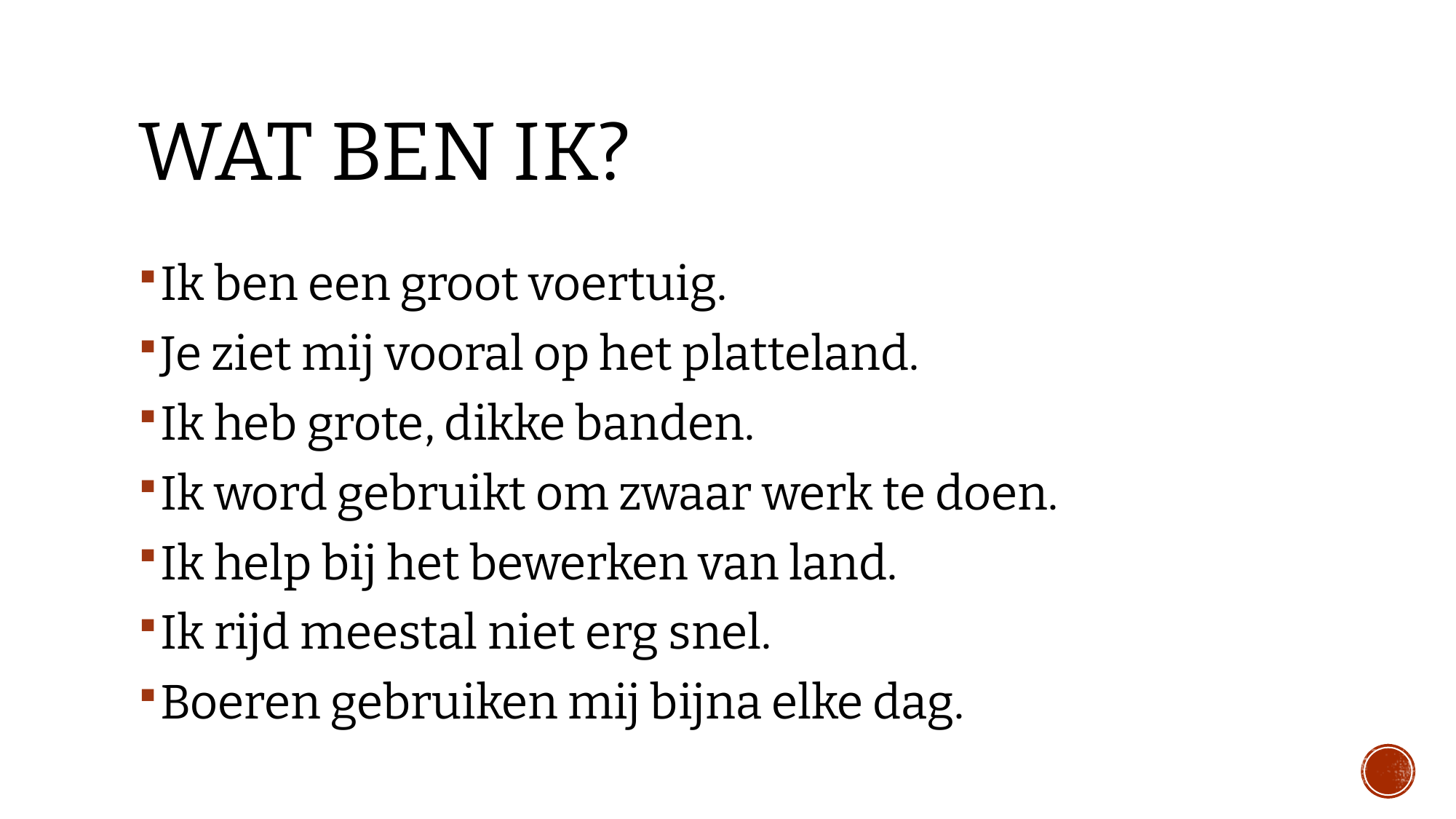

# Wat ben ik?
Ik ben een groot voertuig.
Je ziet mij vooral op het platteland.
Ik heb grote, dikke banden.
Ik word gebruikt om zwaar werk te doen.
Ik help bij het bewerken van land.
Ik rijd meestal niet erg snel.
Boeren gebruiken mij bijna elke dag.